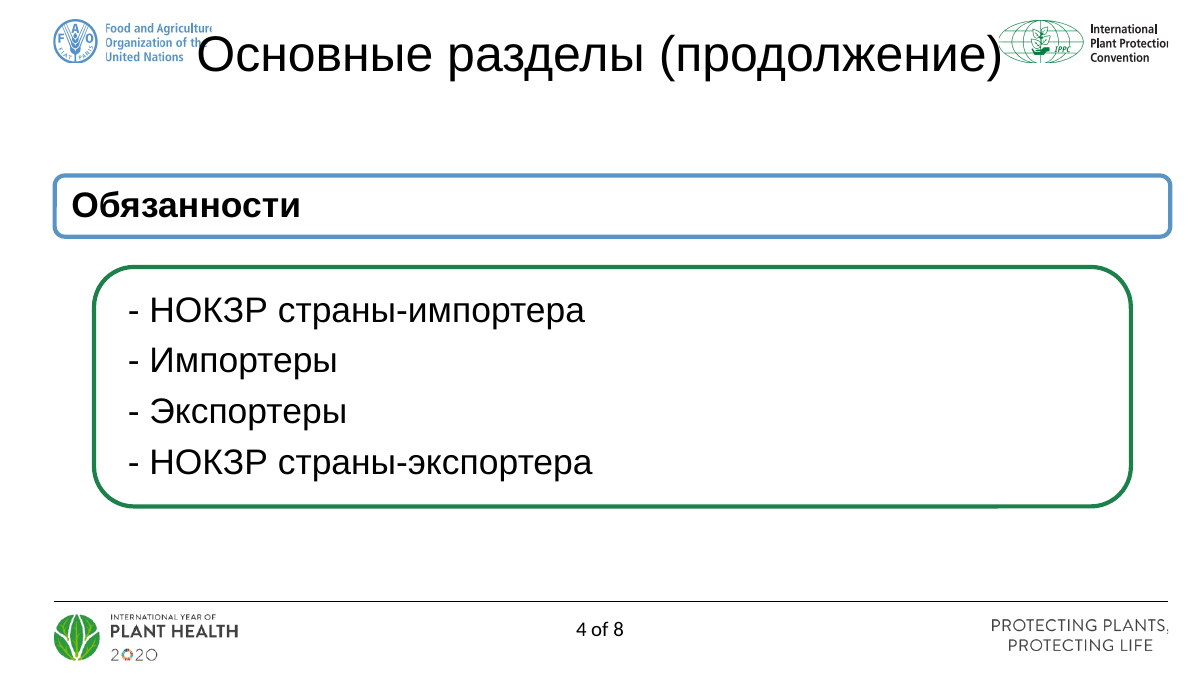

Основные разделы (продолжение)
Обязанности
- НОКЗР страны-импортера
- Импортеры
- Экспортеры
- НОКЗР страны-экспортера
4 of 8